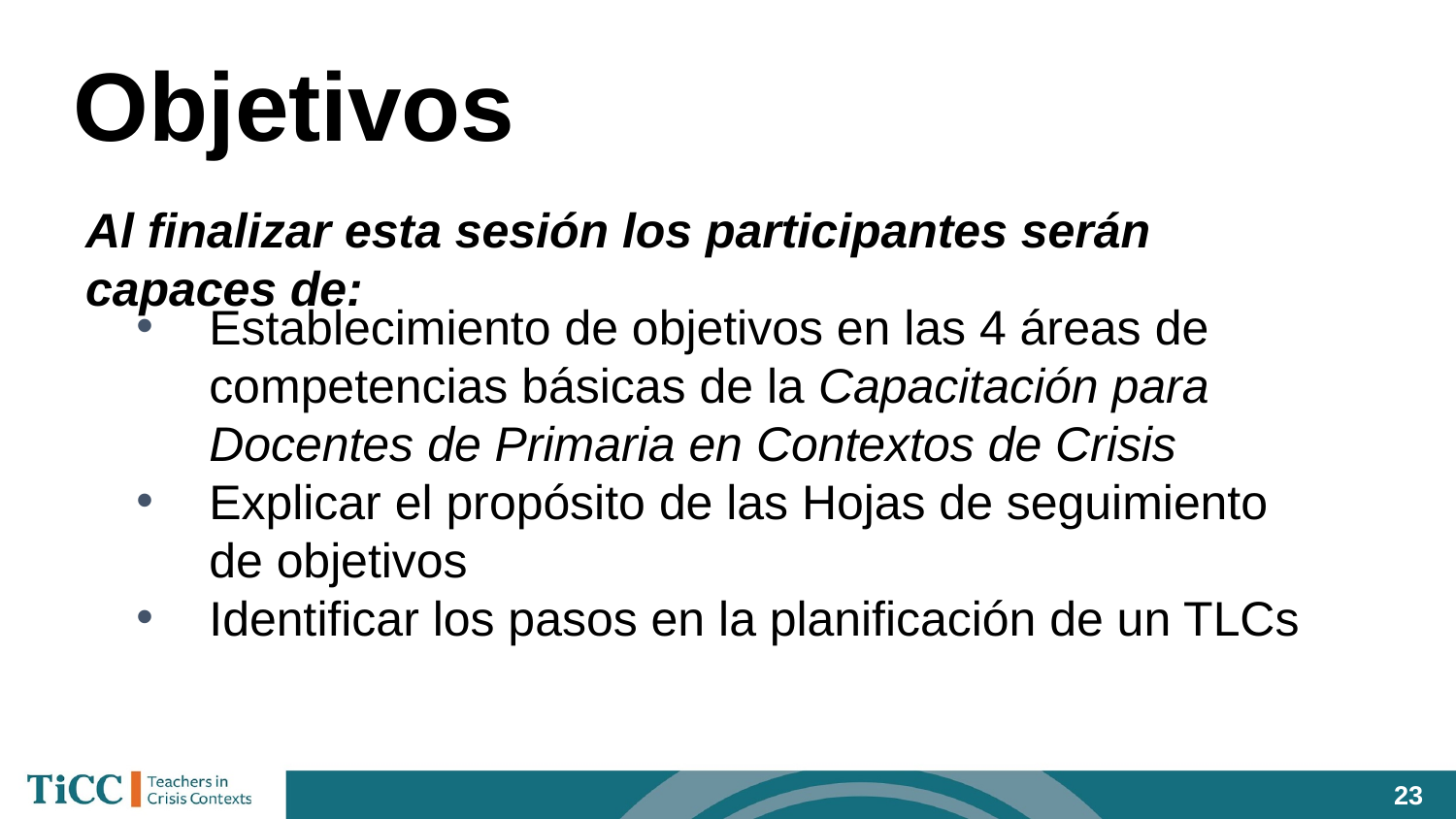

# Objetivos
Al finalizar esta sesión los participantes serán capaces de:
Establecimiento de objetivos en las 4 áreas de competencias básicas de la Capacitación para Docentes de Primaria en Contextos de Crisis
Explicar el propósito de las Hojas de seguimiento de objetivos
Identificar los pasos en la planificación de un TLCs
23